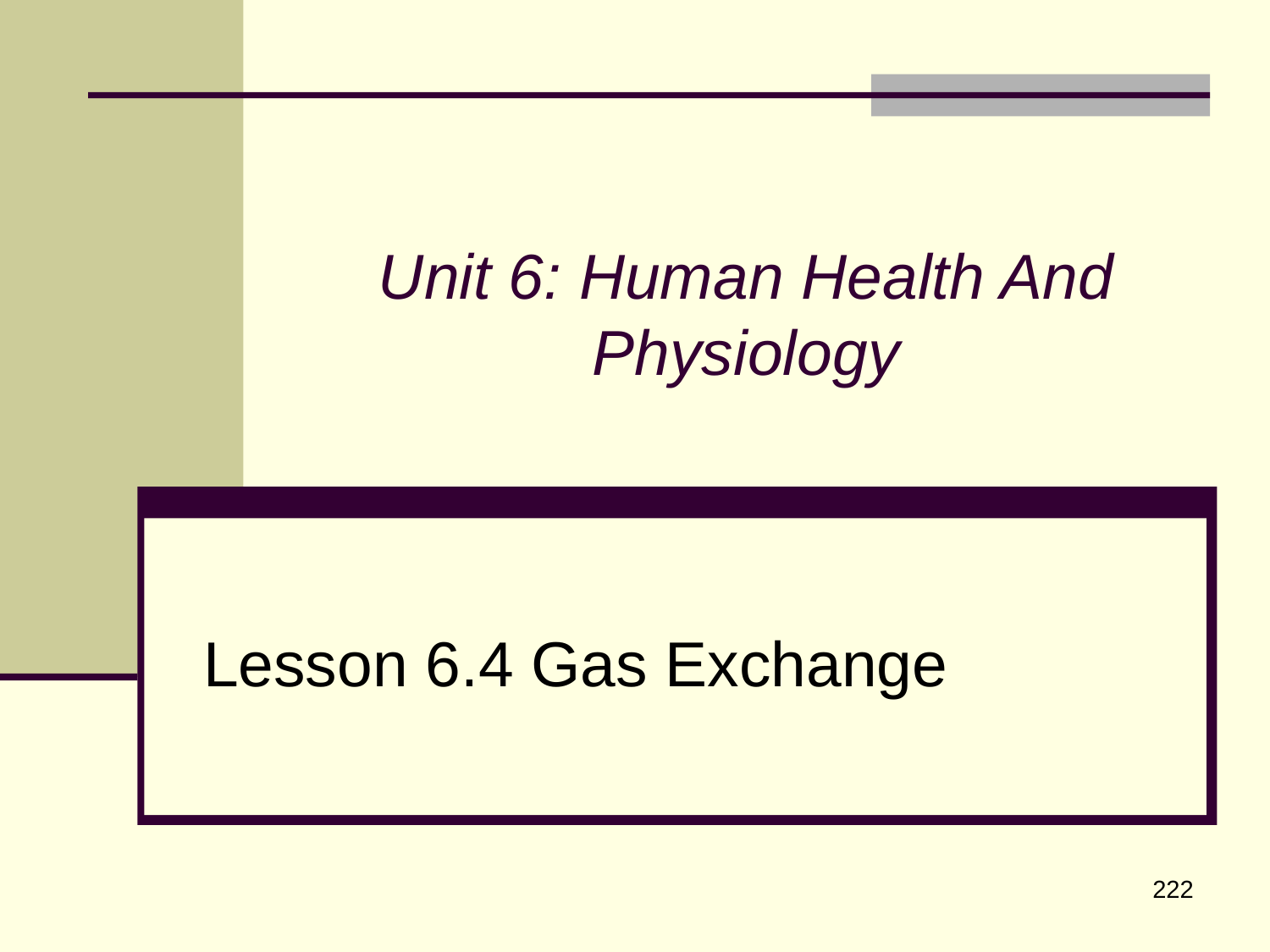

# Unit 6: Human Health And Physiology
Lesson 6.4 Gas Exchange
222